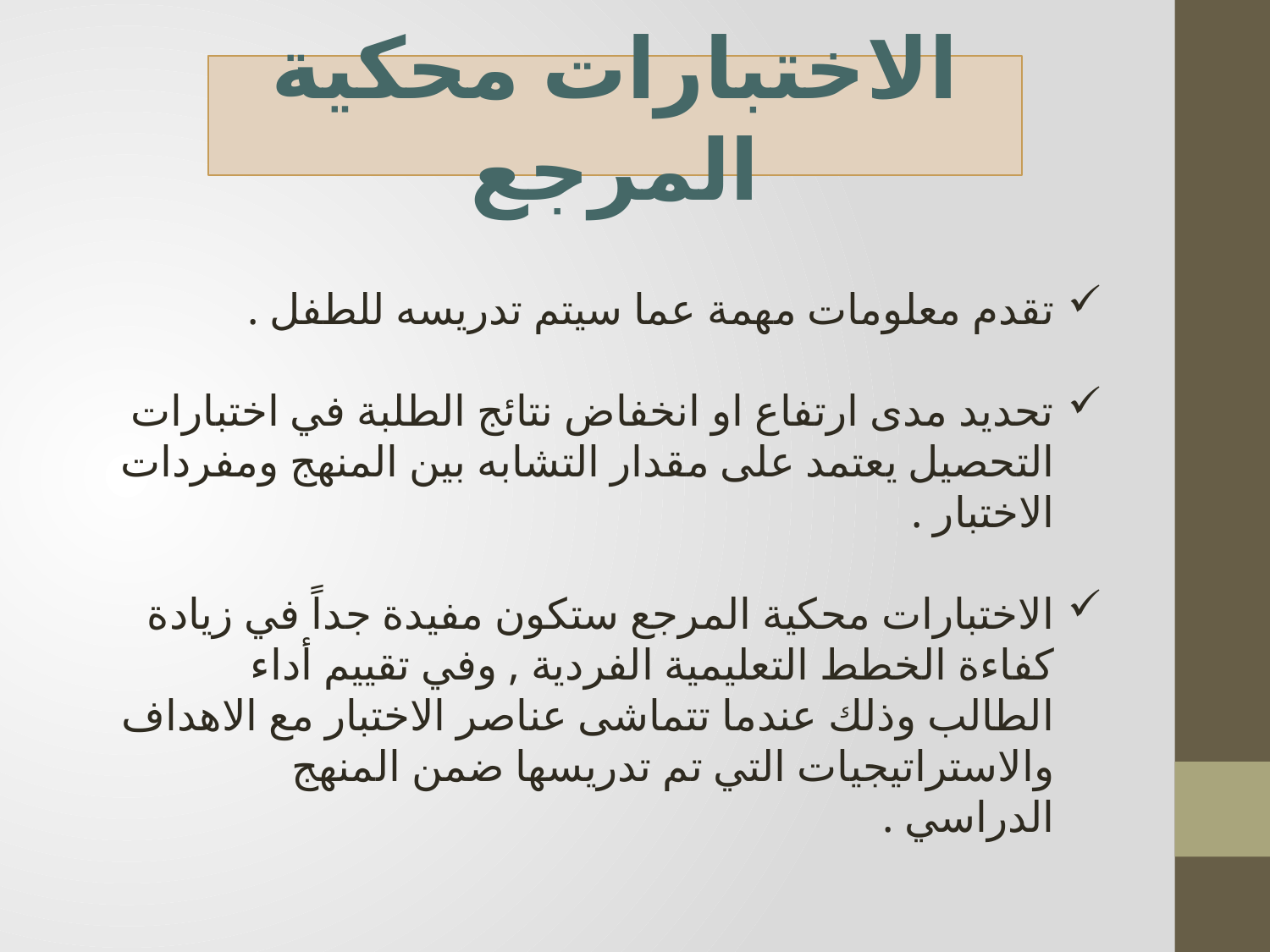

الاختبارات محكية المرجع
تقدم معلومات مهمة عما سيتم تدريسه للطفل .

تحديد مدى ارتفاع او انخفاض نتائج الطلبة في اختبارات التحصيل يعتمد على مقدار التشابه بين المنهج ومفردات الاختبار .

الاختبارات محكية المرجع ستكون مفيدة جداً في زيادة كفاءة الخطط التعليمية الفردية , وفي تقييم أداء الطالب وذلك عندما تتماشى عناصر الاختبار مع الاهداف والاستراتيجيات التي تم تدريسها ضمن المنهج الدراسي .